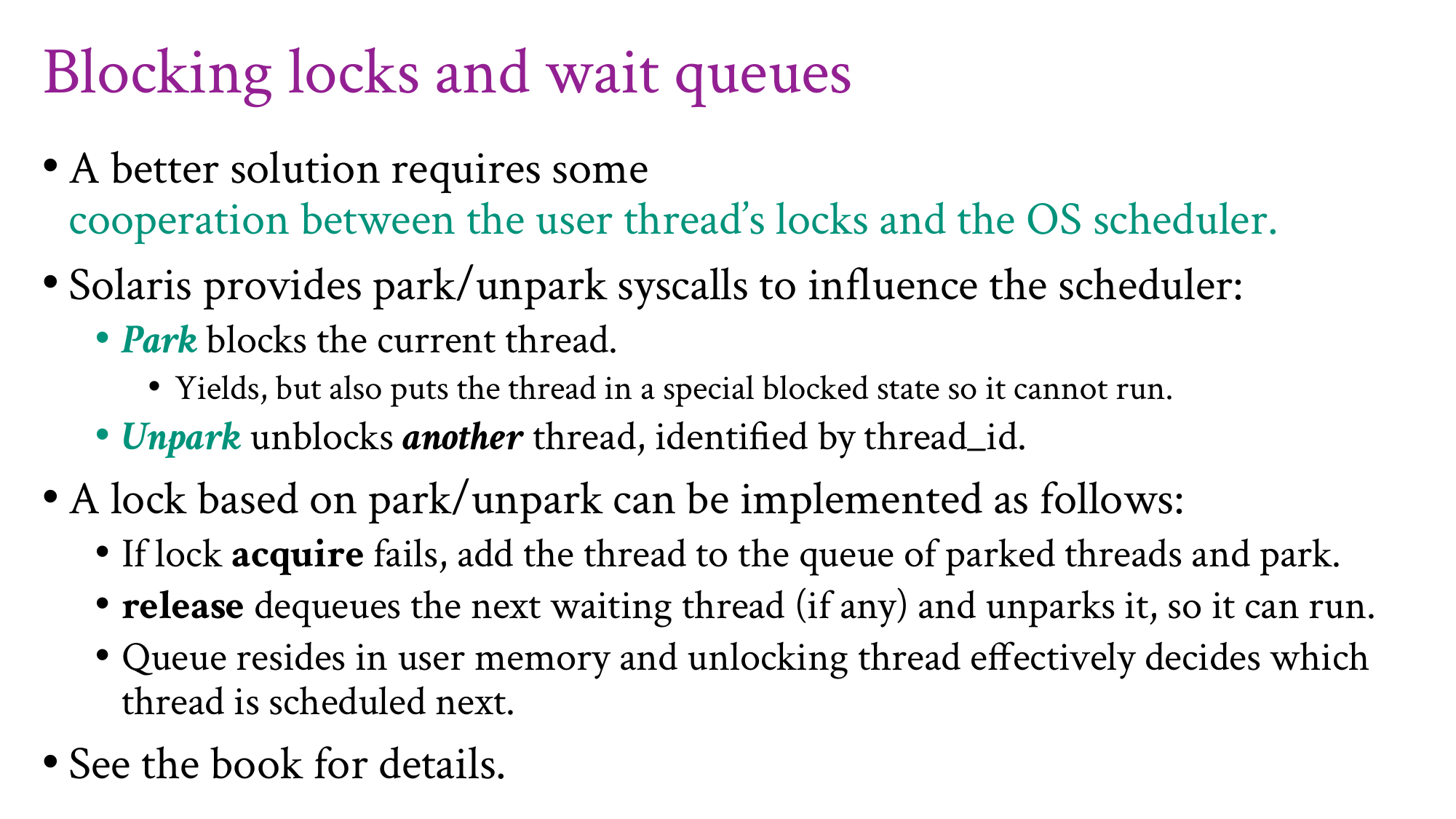

# Blocking locks and wait queues
A better solution requires some
cooperation between the user thread’s locks and the OS scheduler.
Solaris provides park/unpark syscalls to influence the scheduler:
Park blocks the current thread.
Yields, but also puts the thread in a special blocked state so it cannot run.
Unpark unblocks another thread, identified by thread_id.
A lock based on park/unpark can be implemented as follows:
If lock acquire fails, add the thread to the queue of parked threads and park.
release dequeues the next waiting thread (if any) and unparks it, so it can run.
Queue resides in user memory and unlocking thread effectively decides which thread is scheduled next.
See the book for details.